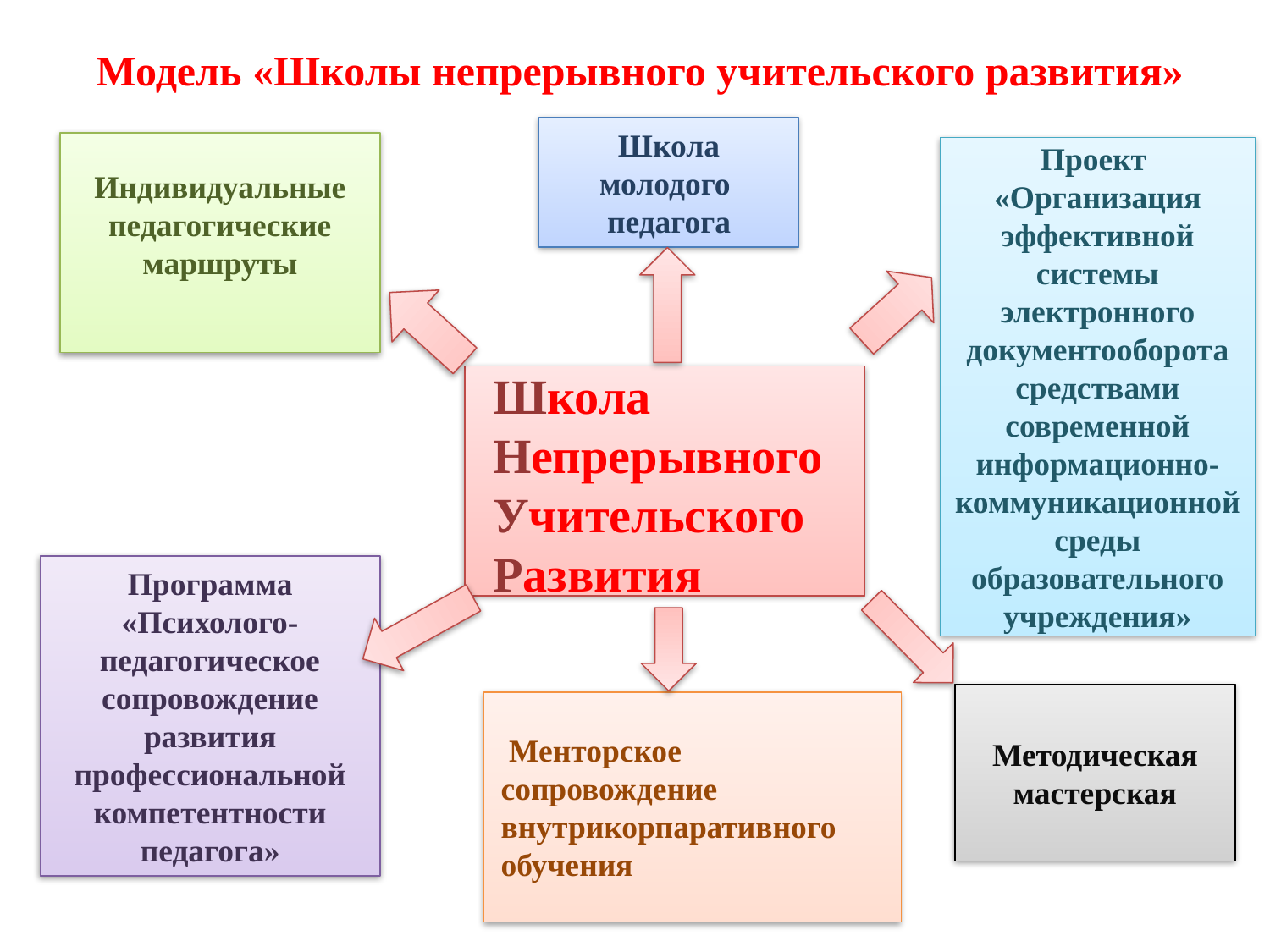

Модель «Школы непрерывного учительского развития»
Школа молодого  педагога
Индивидуальные педагогические маршруты

Проект  «Организация эффективной системы электронного документооборота средствами современной информационно-коммуникационной среды образовательного учреждения»

Школа
Непрерывного
Учительского
Развития

Программа «Психолого-педагогическое сопровождение развития профессиональной компетентности педагога»

Методическая мастерская

 Менторское сопровождение внутрикорпаративного обучения